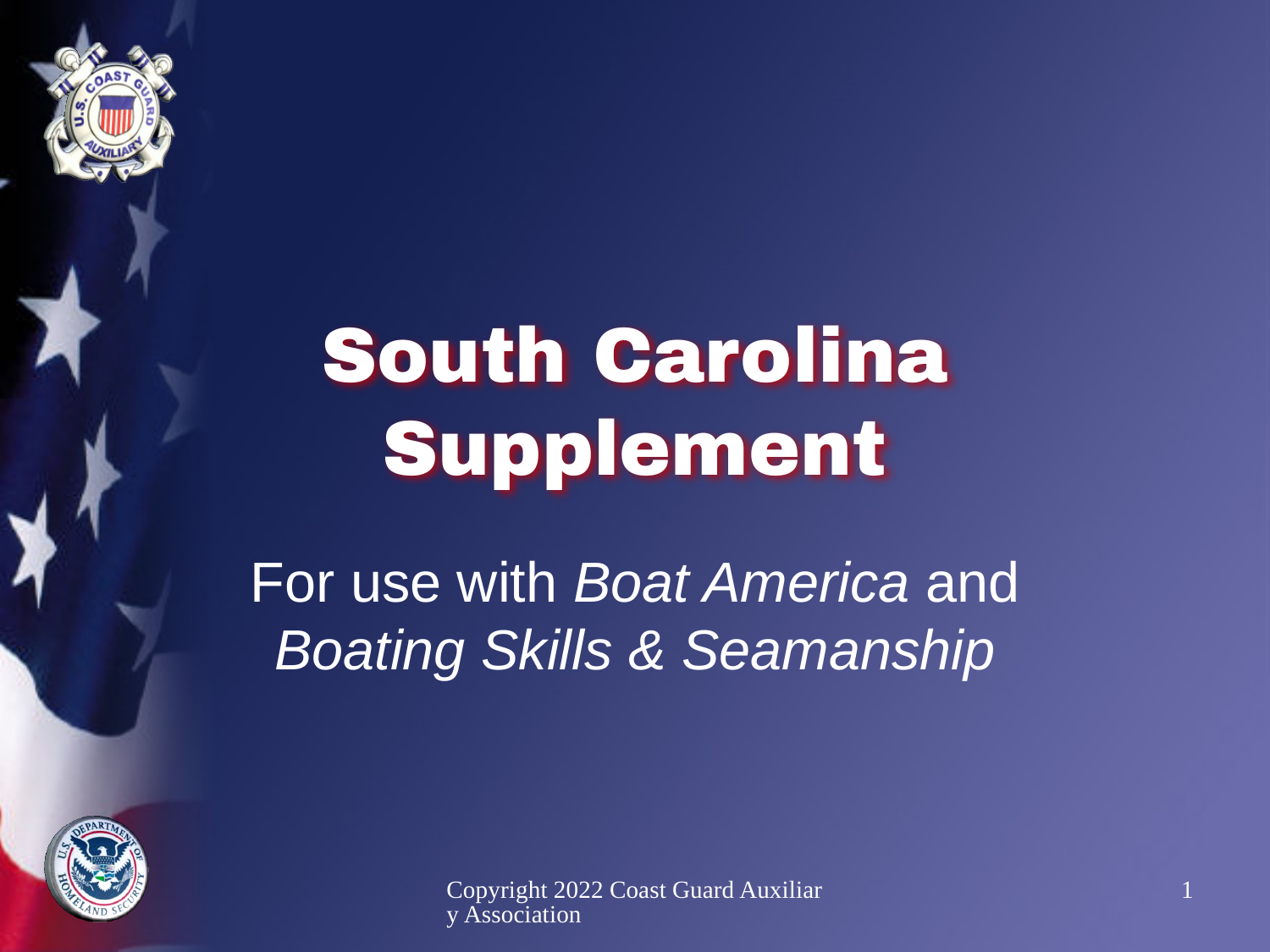

# South Carolina Supplement
For use with Boat America and Boating Skills & Seamanship
Copyright 2022 Coast Guard Auxiliary Association
1